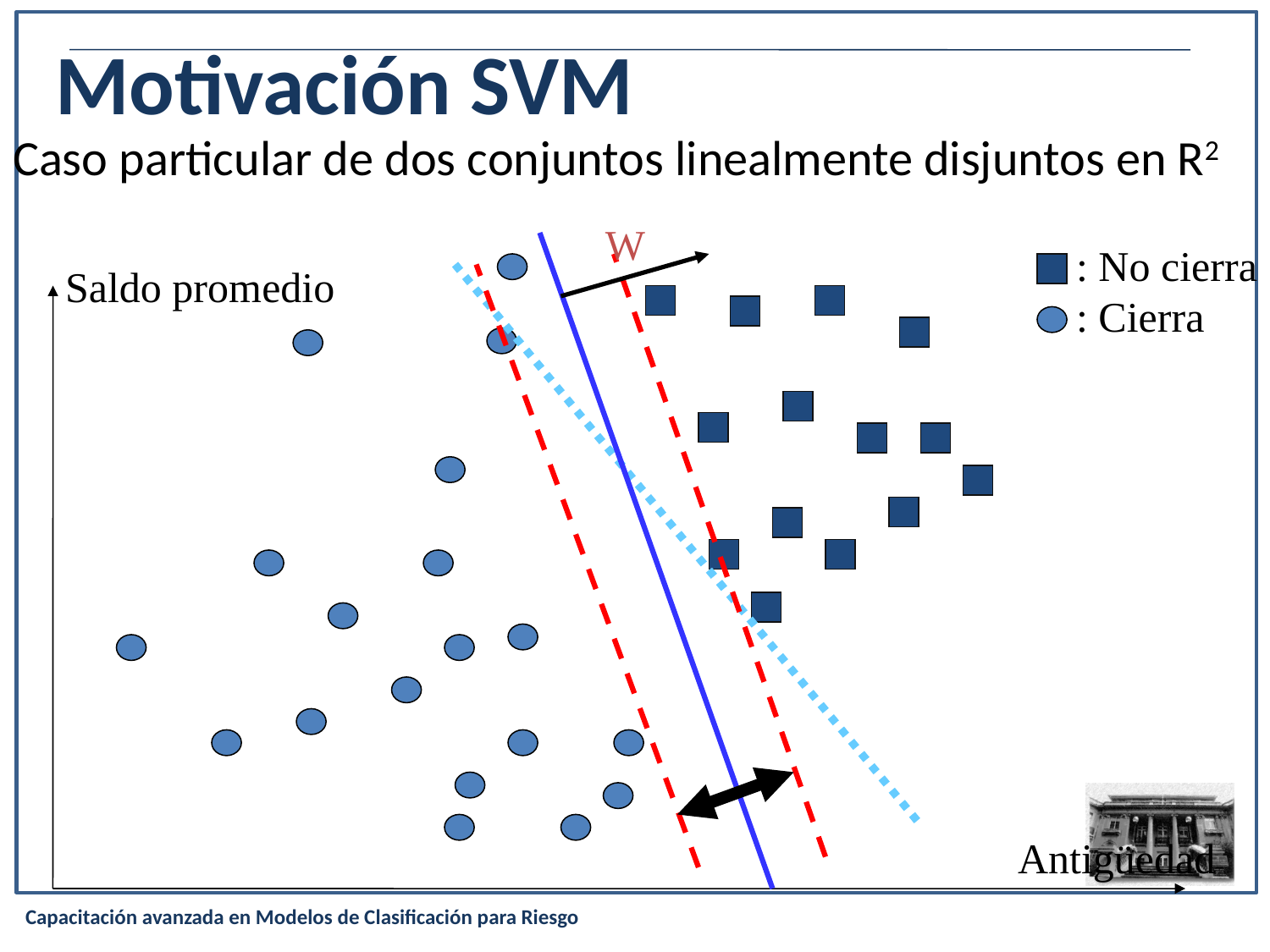

Motivación SVM
Caso particular de dos conjuntos linealmente disjuntos en R2

W

: No cierra
: Cierra
Saldo promedio

Antigüedad